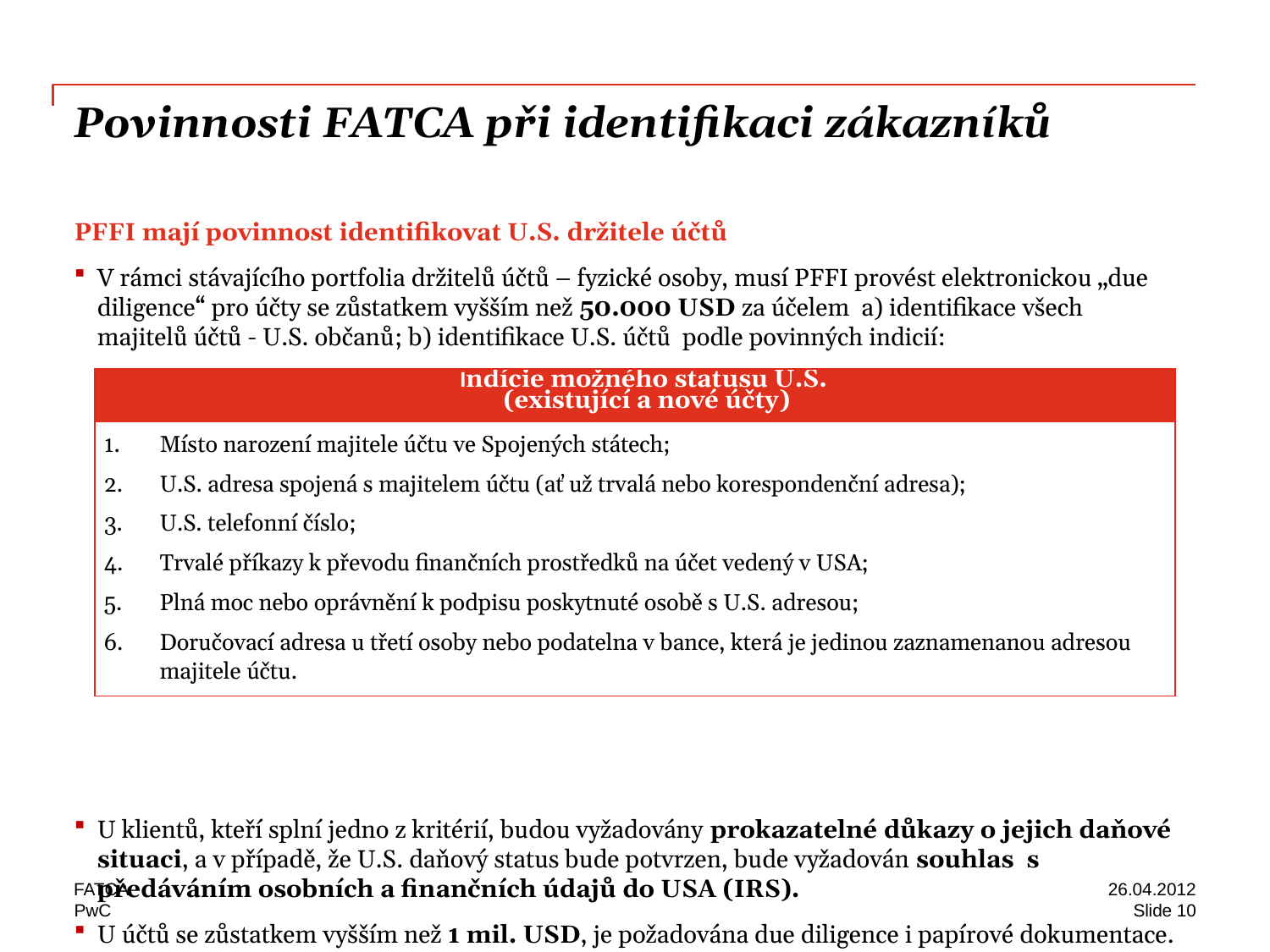

# Povinnosti FATCA při identifikaci zákazníků
PFFI mají povinnost identifikovat U.S. držitele účtů
V rámci stávajícího portfolia držitelů účtů – fyzické osoby, musí PFFI provést elektronickou „due diligence“ pro účty se zůstatkem vyšším než 50.000 USD za účelem  a) identifikace všech majitelů účtů - U.S. občanů; b) identifikace U.S. účtů  podle povinných indicií:

U klientů, kteří splní jedno z kritérií, budou vyžadovány prokazatelné důkazy o jejich daňové situaci, a v případě, že U.S. daňový status bude potvrzen, bude vyžadován souhlas  s předáváním osobních a finančních údajů do USA (IRS).
U účtů se zůstatkem vyšším než 1 mil. USD, je požadována due diligence i papírové dokumentace.
| Indície možného statusu U.S. (existující a nové účty) |
| --- |
| Místo narození majitele účtu ve Spojených státech; U.S. adresa spojená s majitelem účtu (ať už trvalá nebo korespondenční adresa); U.S. telefonní číslo; Trvalé příkazy k převodu finančních prostředků na účet vedený v USA; Plná moc nebo oprávnění k podpisu poskytnuté osobě s U.S. adresou; Doručovací adresa u třetí osoby nebo podatelna v bance, která je jedinou zaznamenanou adresou majitele účtu. |
FATCA
26.04.2012
Slide 10